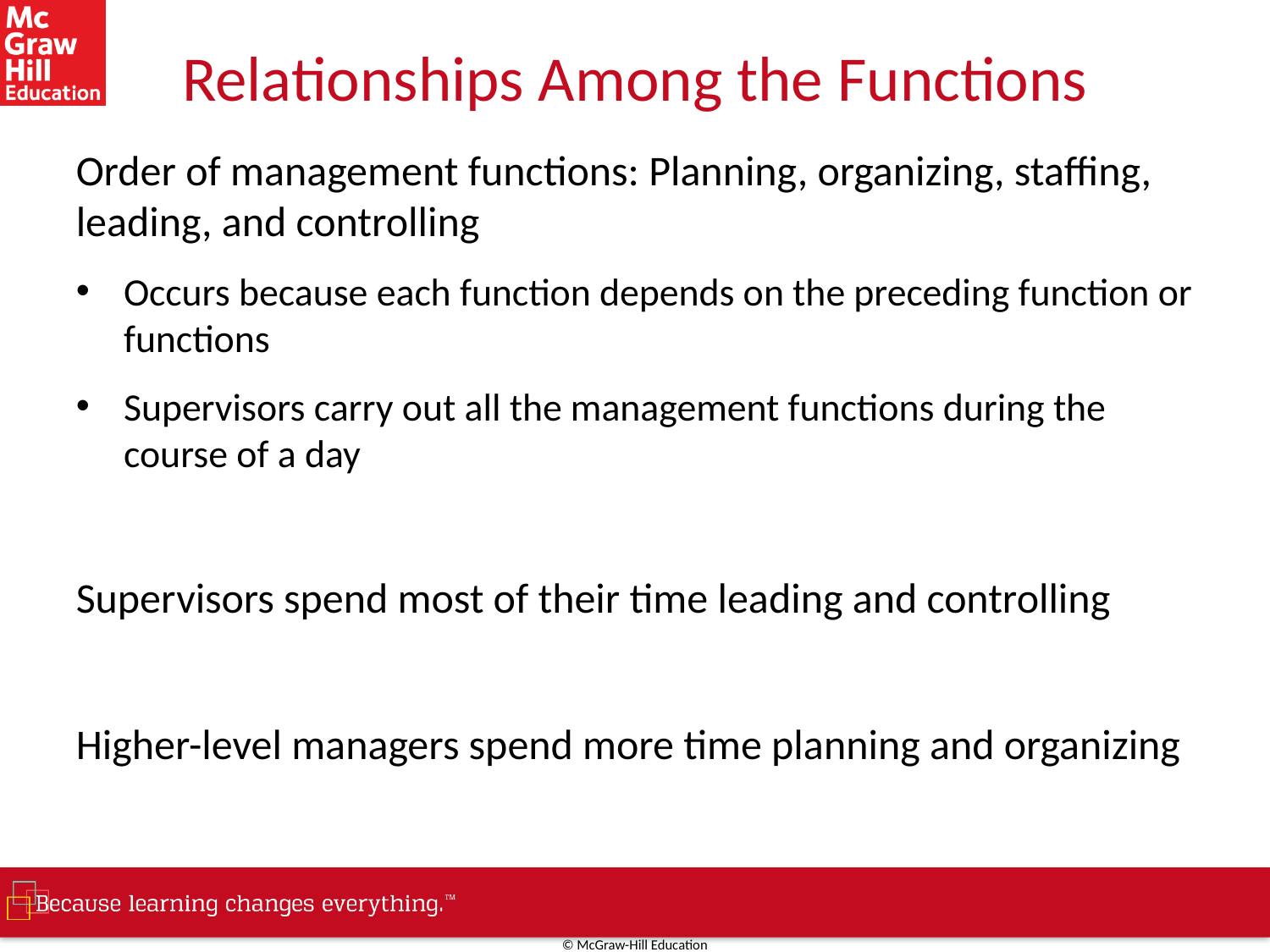

# Relationships Among the Functions
Order of management functions: Planning, organizing, staffing, leading, and controlling
Occurs because each function depends on the preceding function or functions
Supervisors carry out all the management functions during the course of a day

Supervisors spend most of their time leading and controlling

Higher-level managers spend more time planning and organizing